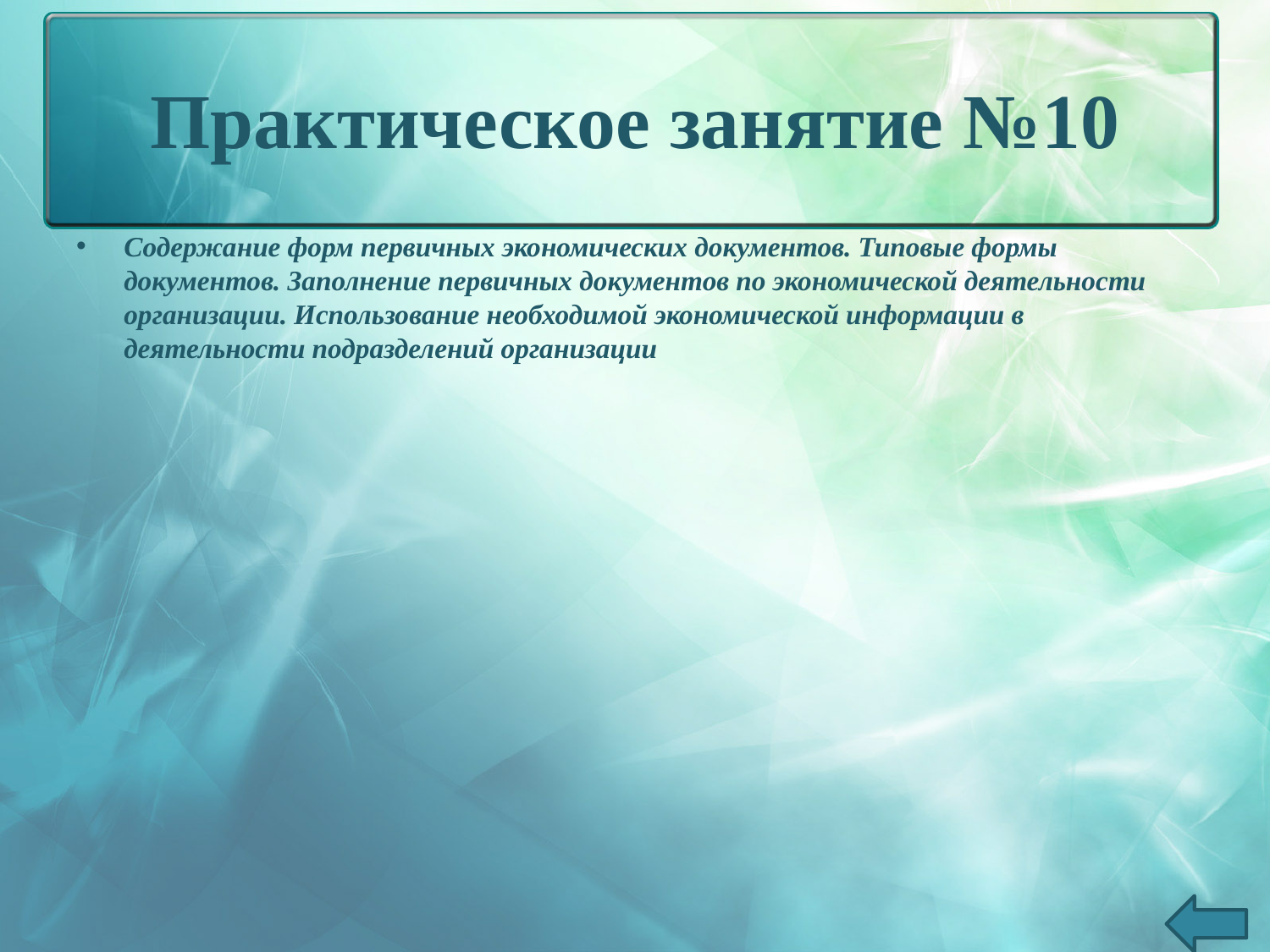

# Практическое занятие №10
Содержание форм первичных экономических документов. Типовые формы документов. Заполнение первичных документов по экономической деятельности организации. Использование необходимой экономической информации в деятельности подразделений организации